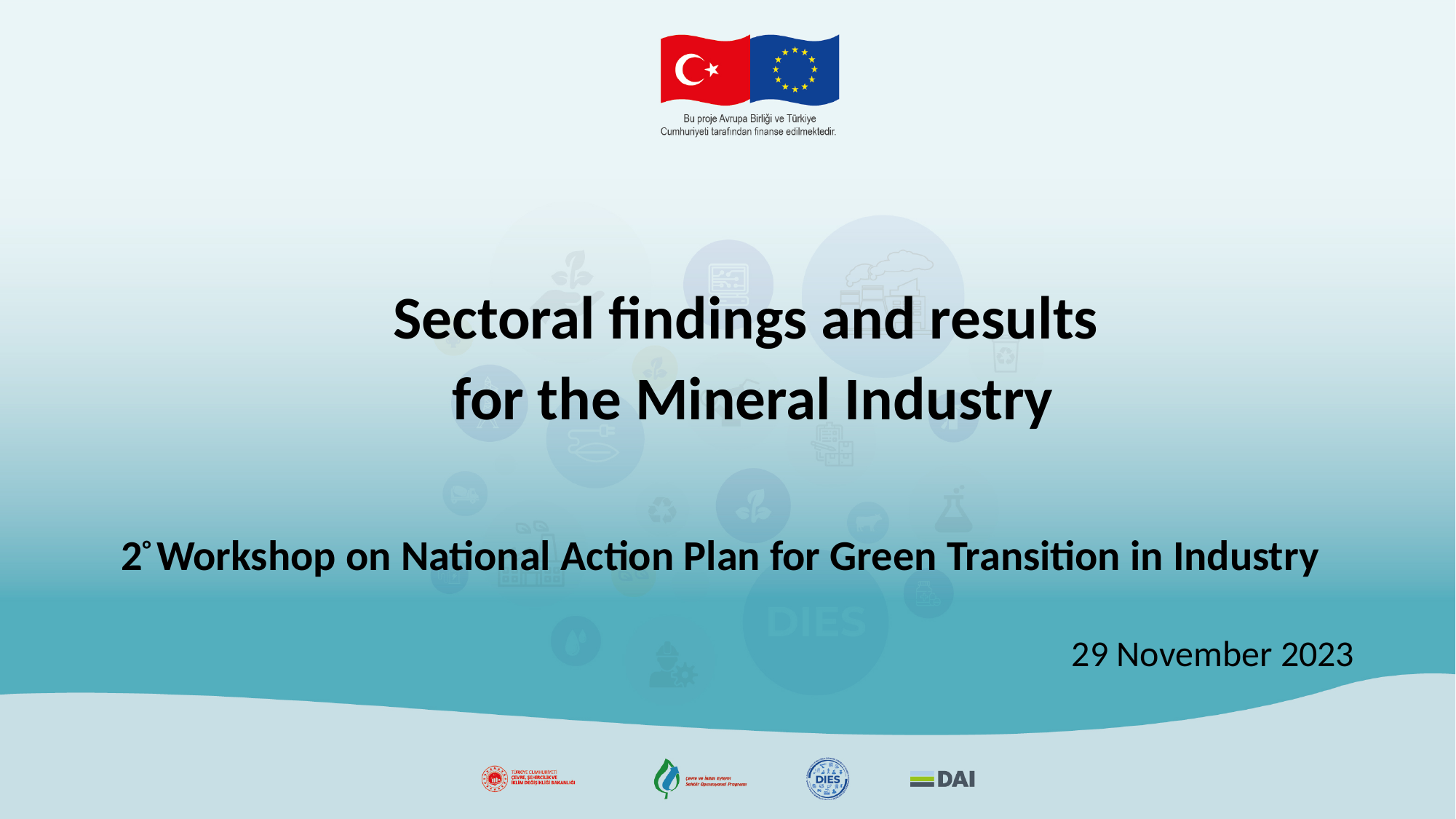

Sectoral findings and results
for the Mineral Industry
2° Workshop on National Action Plan for Green Transition in Industry

29 November 2023